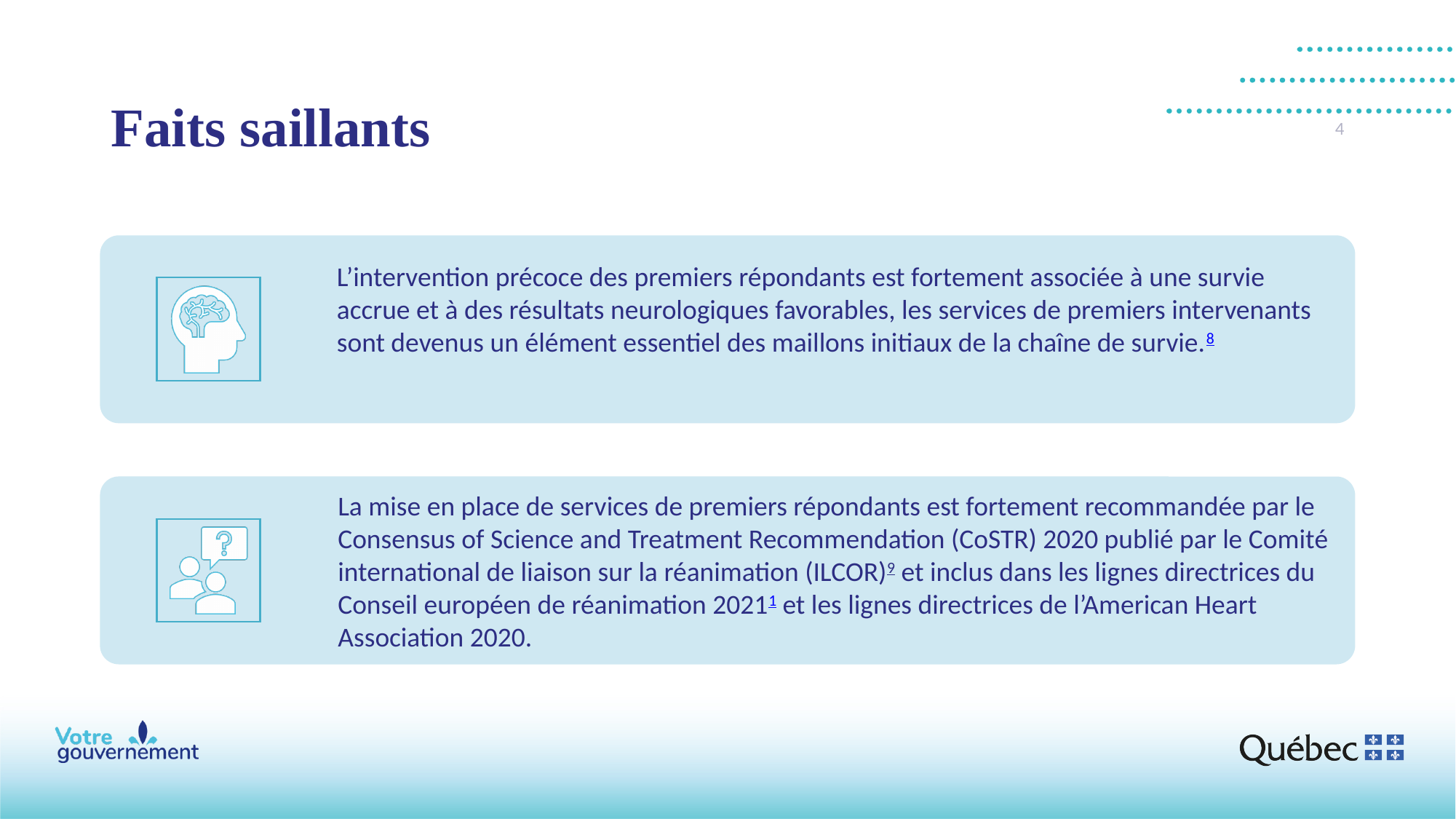

# Faits saillants
4
L’intervention précoce des premiers répondants est fortement associée à une survie accrue et à des résultats neurologiques favorables, les services de premiers intervenants sont devenus un élément essentiel des maillons initiaux de la chaîne de survie.8

La mise en place de services de premiers répondants est fortement recommandée par le Consensus of Science and Treatment Recommendation (CoSTR) 2020 publié par le Comité international de liaison sur la réanimation (ILCOR)9 et inclus dans les lignes directrices du Conseil européen de réanimation 20211 et les lignes directrices de l’American Heart Association 2020.